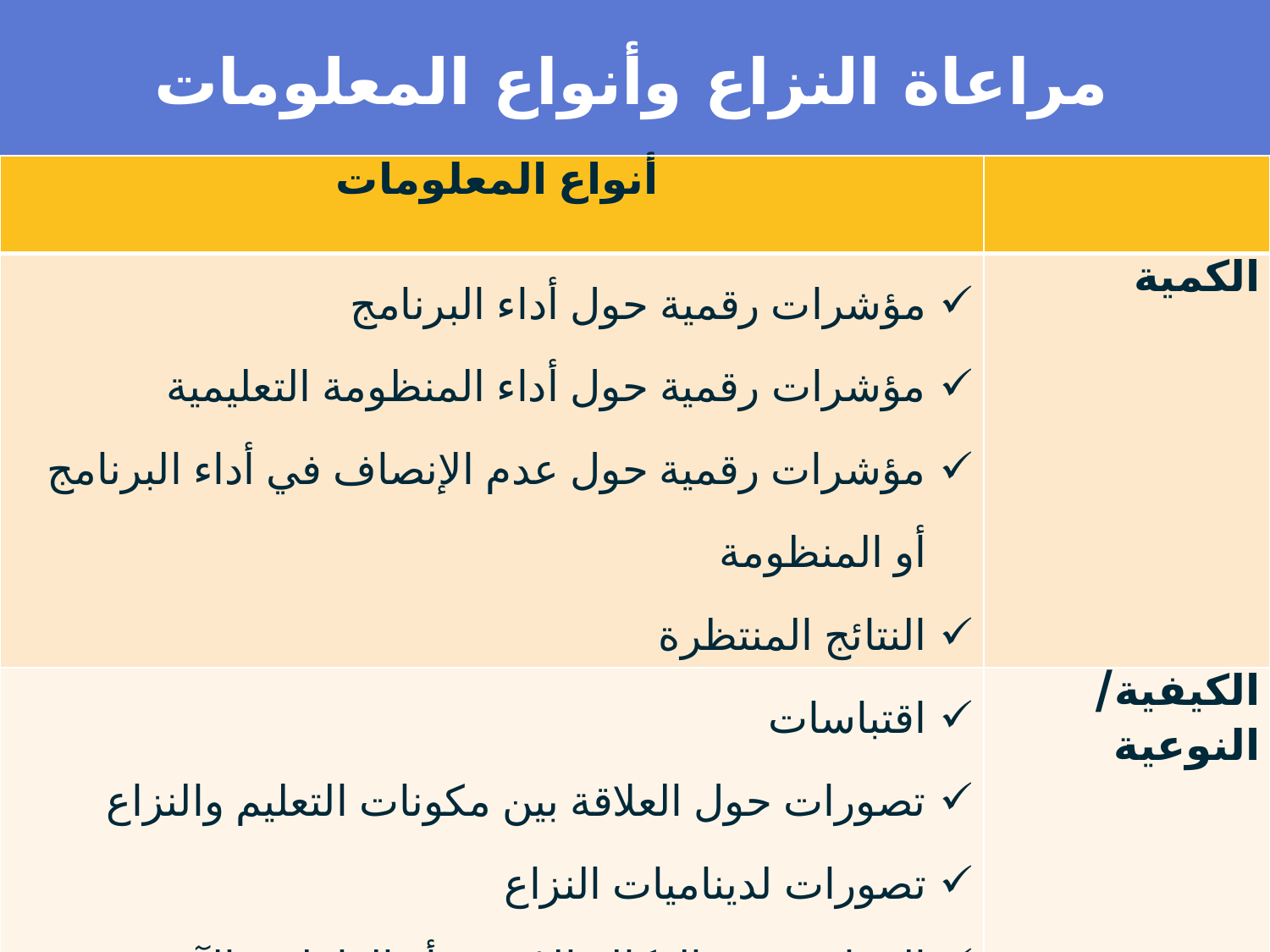

# مراعاة النزاع وأنواع المعلومات
| أنواع المعلومات |  |
| --- | --- |
| مؤشرات رقمية حول أداء البرنامج مؤشرات رقمية حول أداء المنظومة التعليمية مؤشرات رقمية حول عدم الإنصاف في أداء البرنامج أو المنظومة النتائج المنتظرة | الكمية |
| اقتباسات تصورات حول العلاقة بين مكونات التعليم والنزاع تصورات لديناميات النزاع المواقف من الوكالة المُنَفِذة أو العاملون الآخرون النتائج الغير المنتظرة | الكيفية/النوعية |